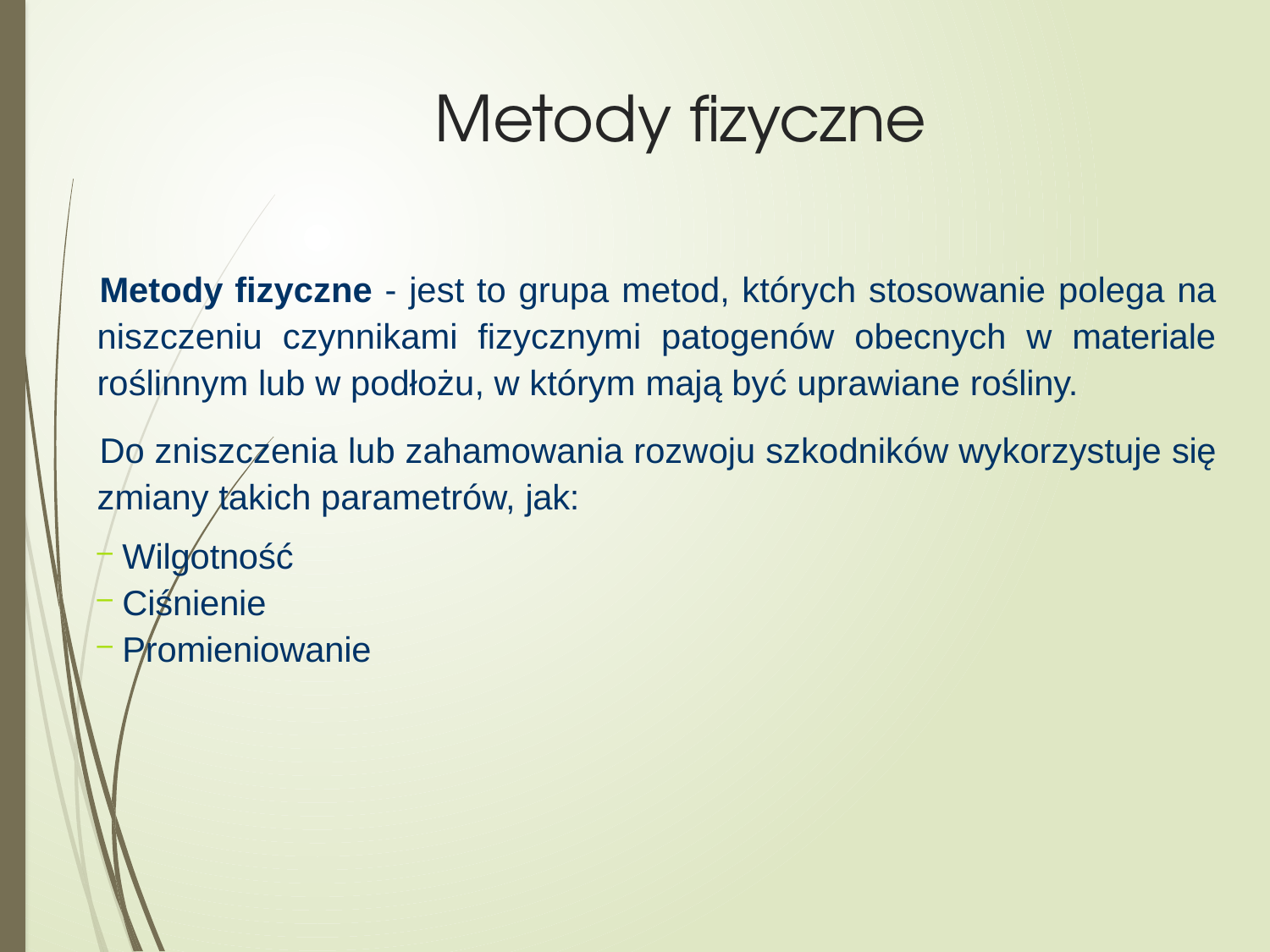

Metody fizyczne
Metody fizyczne - jest to grupa metod, których stosowanie polega na niszczeniu  czynnikami  fizycznymi  patogenów  obecnych  w  materiale roślinnym lub w podłożu, w którym mają być uprawiane rośliny.
Do zniszczenia lub zahamowania rozwoju szkodników wykorzystuje się zmiany takich parametrów, jak:
Wilgotność
Ciśnienie
Promieniowanie